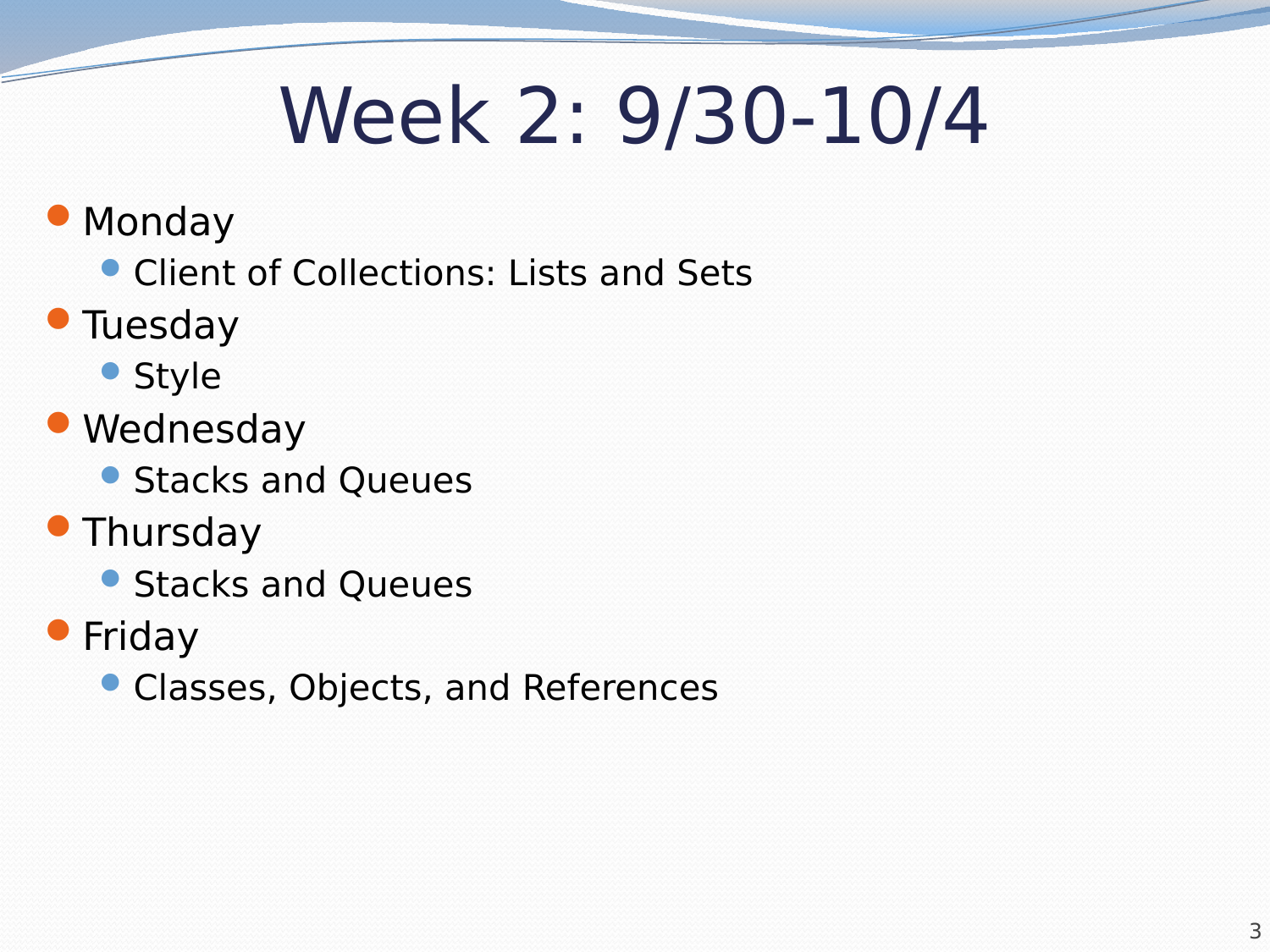

# Week 2: 9/30-10/4
Monday
Client of Collections: Lists and Sets
Tuesday
Style
Wednesday
Stacks and Queues
Thursday
Stacks and Queues
Friday
Classes, Objects, and References